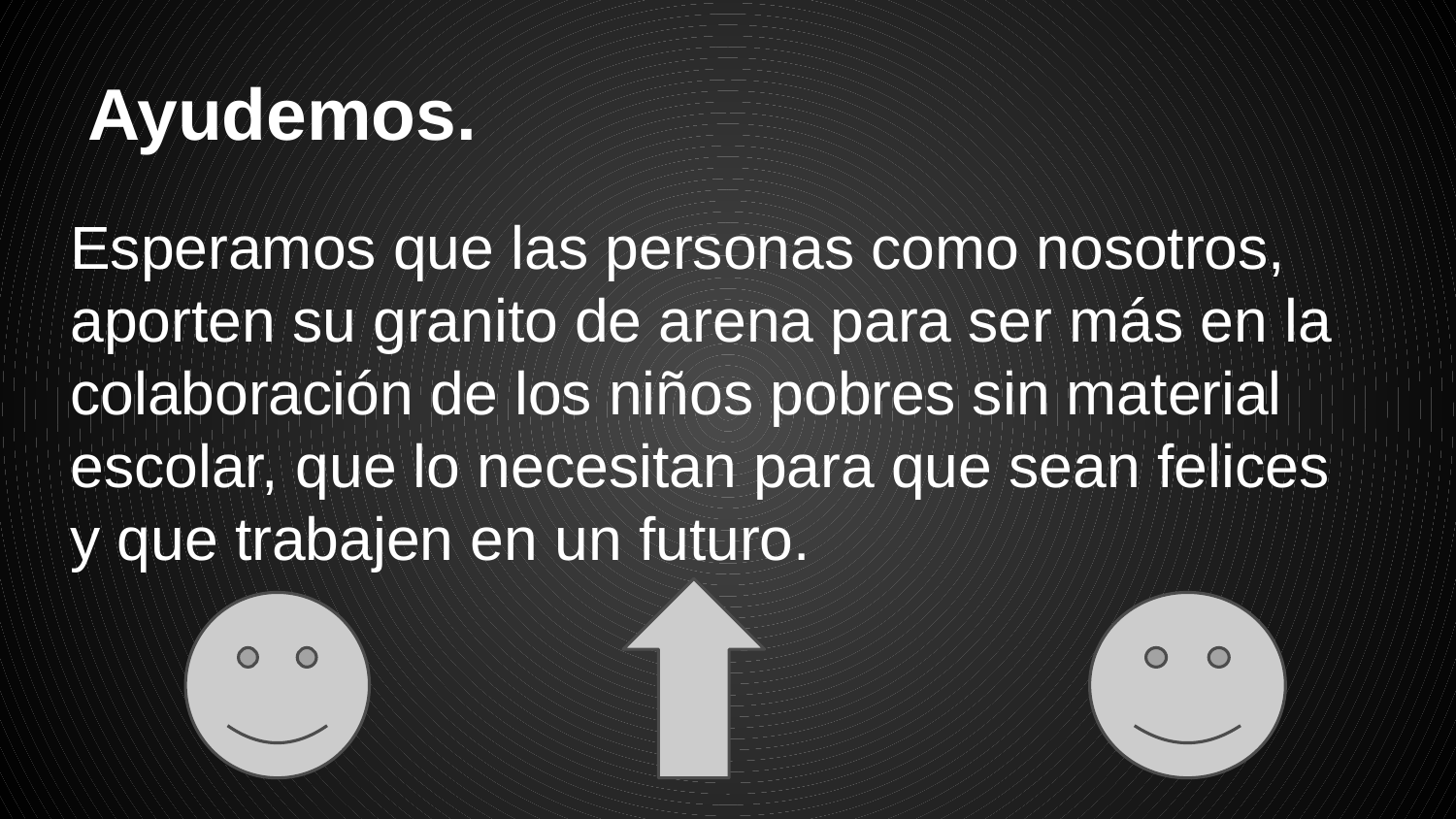

# Ayudemos.
Esperamos que las personas como nosotros, aporten su granito de arena para ser más en la colaboración de los niños pobres sin material escolar, que lo necesitan para que sean felices y que trabajen en un futuro.